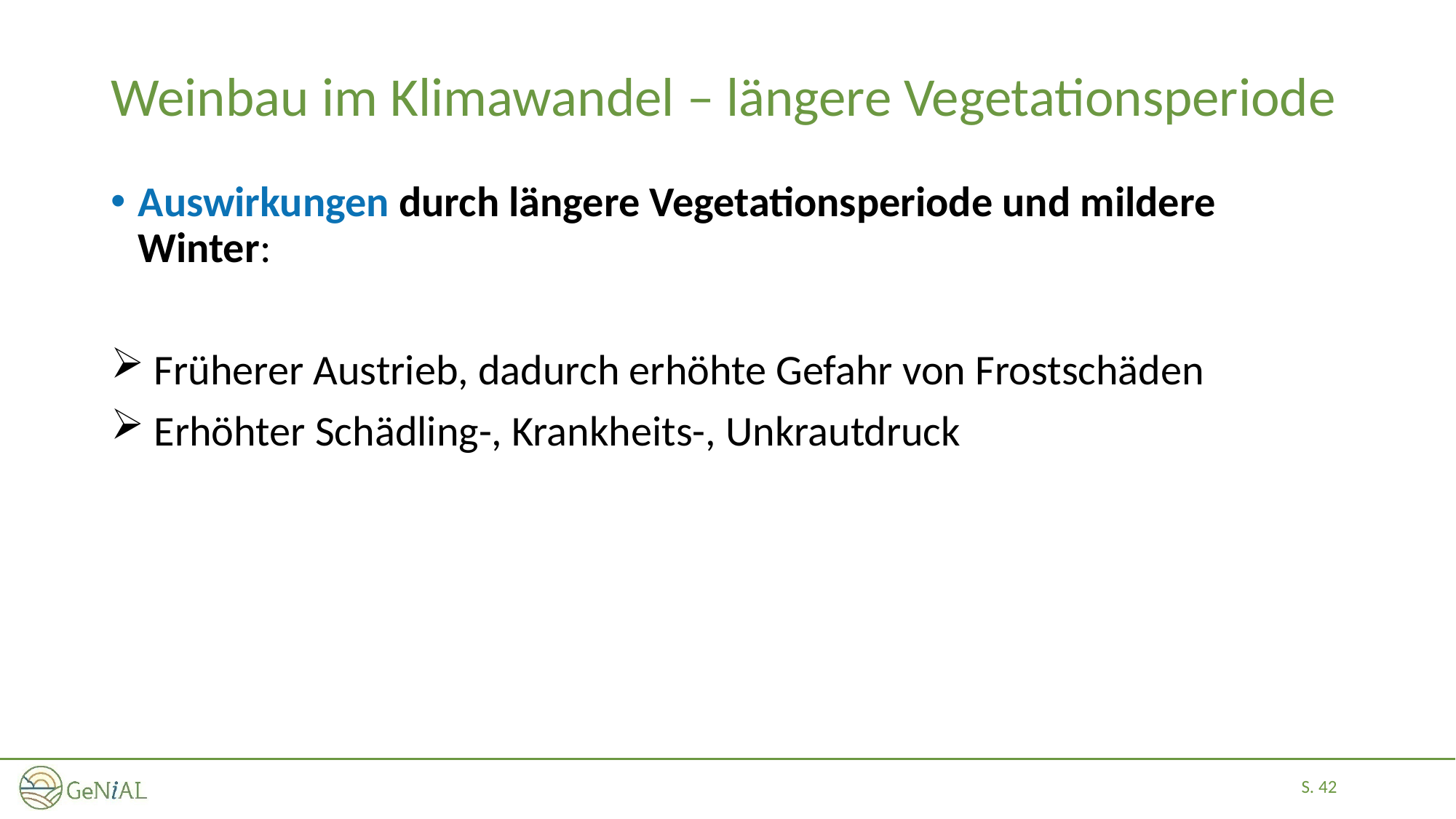

# Weinbau im Klimawandel – längere Vegetationsperiode
Auswirkungen durch längere Vegetationsperiode und mildere Winter:

 Früherer Austrieb, dadurch erhöhte Gefahr von Frostschäden
 Erhöhter Schädling-, Krankheits-, Unkrautdruck